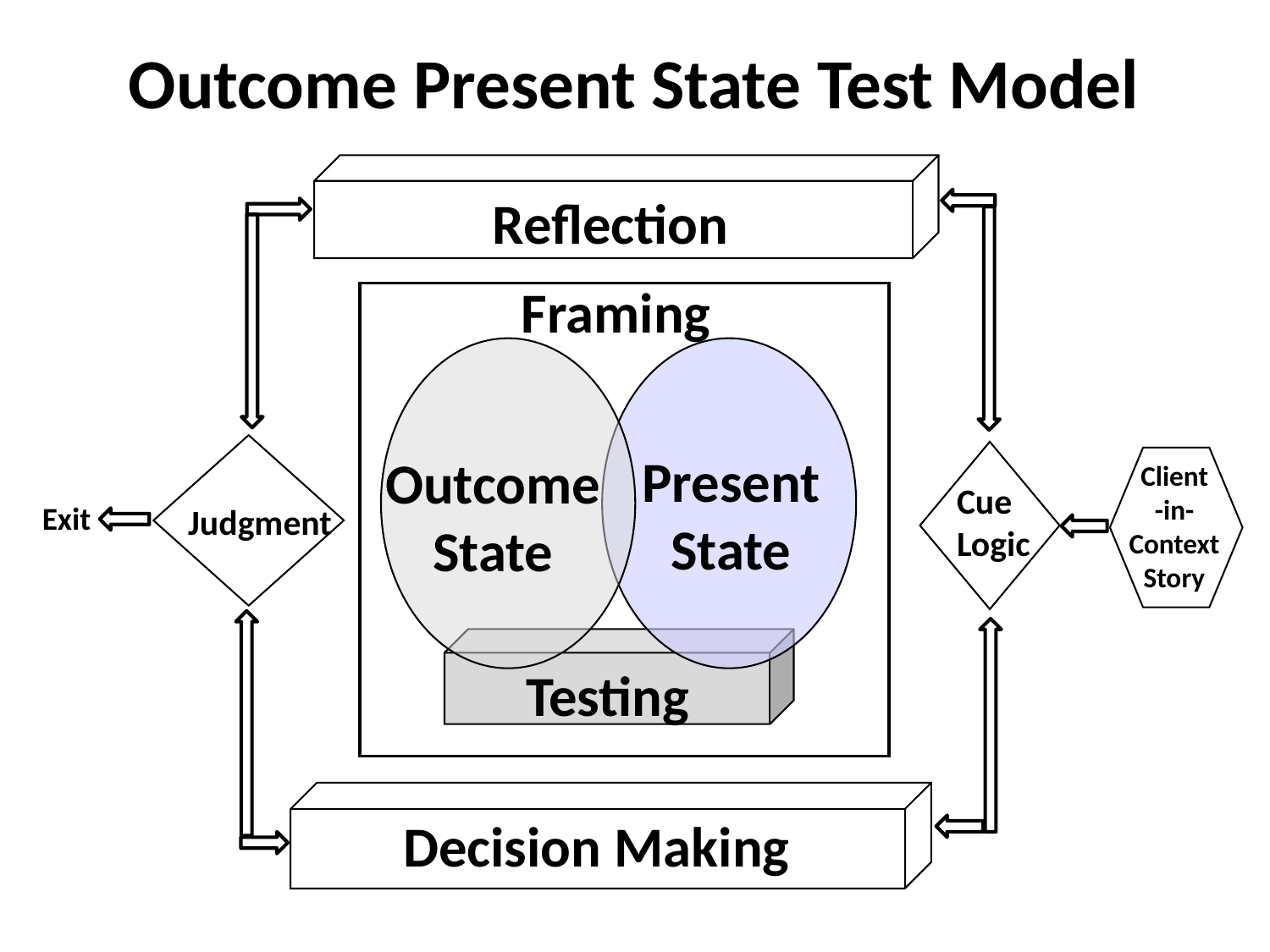

Outcome Present State Test Model

Reflection

Framing

Present
State
Outcome
State

Cue
Logic

Client
-in-
Context
Story
Exit
Judgment

Testing

Decision Making